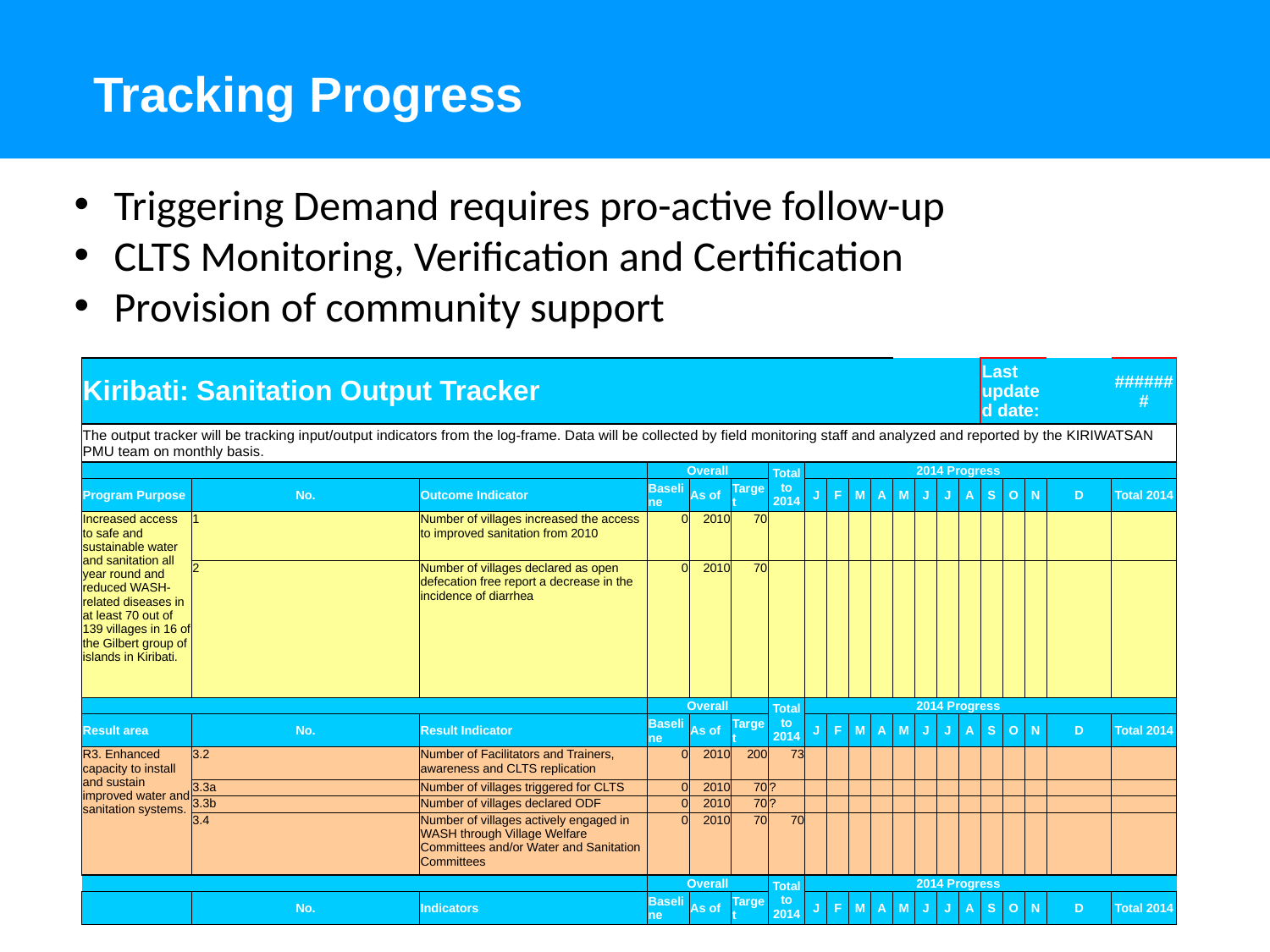

# Tracking Progress
Triggering Demand requires pro-active follow-up
CLTS Monitoring, Verification and Certification
Provision of community support
| Kiribati: Sanitation Output Tracker |  |  |  |  |  |  |  |  |  |  |  |  |  |  | Last updated date: |  |  |  | ####### |
| --- | --- | --- | --- | --- | --- | --- | --- | --- | --- | --- | --- | --- | --- | --- | --- | --- | --- | --- | --- |
| The output tracker will be tracking input/output indicators from the log-frame. Data will be collected by field monitoring staff and analyzed and reported by the KIRIWATSAN PMU team on monthly basis. |  |  |  |  |  |  |  |  |  |  |  |  |  |  |  |  |  |  |  |
|  |  |  | Overall |  |  | Total to 2014 | 2014 Progress |  |  |  |  |  |  |  |  |  |  |  |  |
| Program Purpose | No. | Outcome Indicator | Baseline | As of | Target |  | J | F | M | A | M | J | J | A | S | O | N | D | Total 2014 |
| Increased access to safe and sustainable water and sanitation all year round and reduced WASH-related diseases in at least 70 out of 139 villages in 16 of the Gilbert group of islands in Kiribati. | 1 | Number of villages increased the access to improved sanitation from 2010 | 0 | 2010 | 70 |  |  |  |  |  |  |  |  |  |  |  |  |  |  |
|  | 2 | Number of villages declared as open defecation free report a decrease in the incidence of diarrhea | 0 | 2010 | 70 |  |  |  |  |  |  |  |  |  |  |  |  |  |  |
|  |  |  | Overall |  |  | Total to 2014 | 2014 Progress |  |  |  |  |  |  |  |  |  |  |  |  |
| Result area | No. | Result Indicator | Baseline | As of | Target |  | J | F | M | A | M | J | J | A | S | O | N | D | Total 2014 |
| R3. Enhanced capacity to install and sustain improved water and sanitation systems. | 3.2 | Number of Facilitators and Trainers, awareness and CLTS replication | 0 | 2010 | 200 | 73 |  |  |  |  |  |  |  |  |  |  |  |  |  |
|  | 3.3a | Number of villages triggered for CLTS | 0 | 2010 | 70 | ? |  |  |  |  |  |  |  |  |  |  |  |  |  |
|  | 3.3b | Number of villages declared ODF | 0 | 2010 | 70 | ? |  |  |  |  |  |  |  |  |  |  |  |  |  |
|  | 3.4 | Number of villages actively engaged in WASH through Village Welfare Committees and/or Water and Sanitation Committees | 0 | 2010 | 70 | 70 |  |  |  |  |  |  |  |  |  |  |  |  |  |
|  |  |  | Overall |  |  | Total to 2014 | 2014 Progress |  |  |  |  |  |  |  |  |  |  |  |  |
|  | No. | Indicators | Baseline | As of | Target |  | J | F | M | A | M | J | J | A | S | O | N | D | Total 2014 |